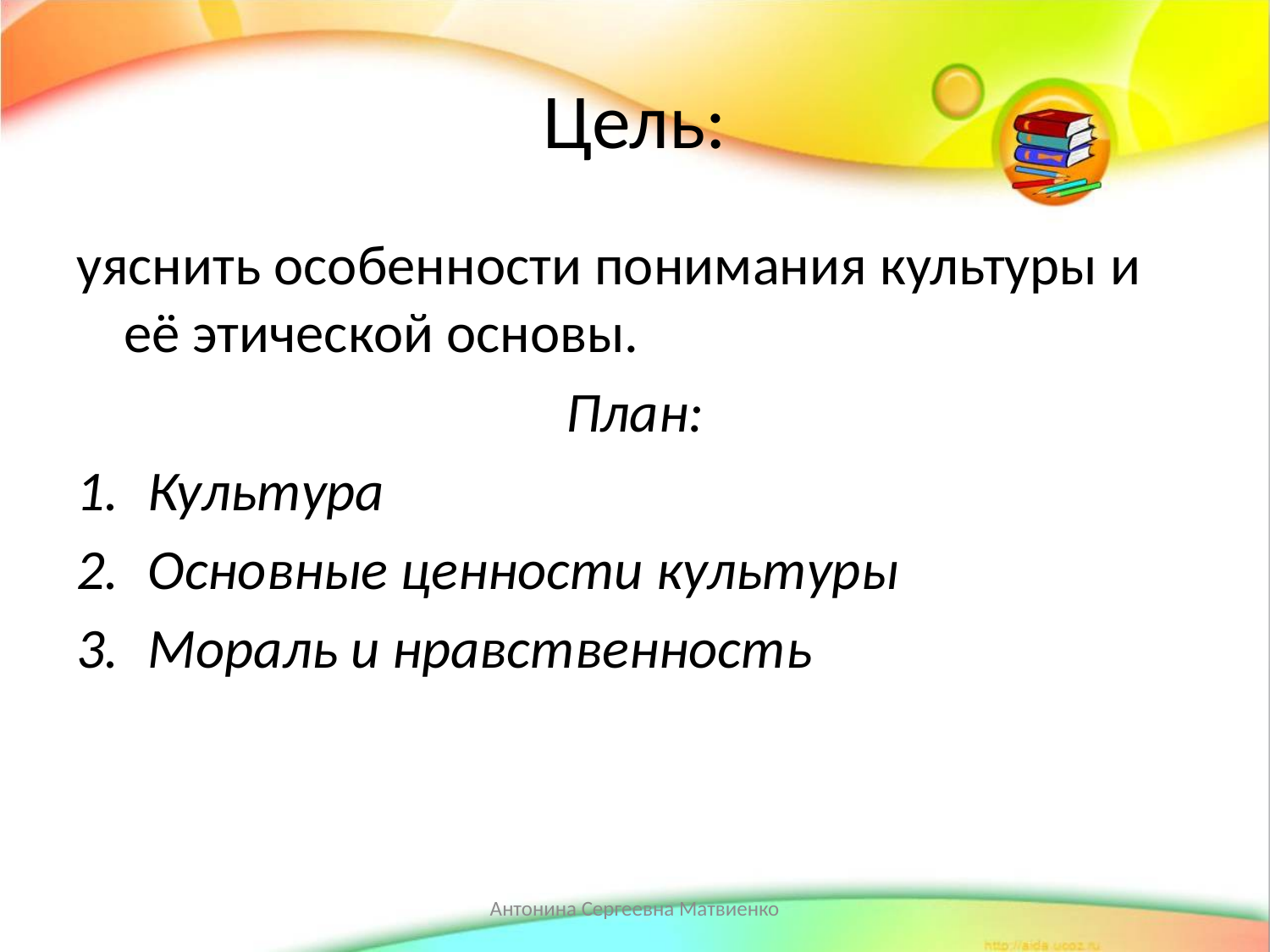

# Цель:
уяснить особенности понимания культуры и её этической основы.
План:
Культура
Основные ценности культуры
Мораль и нравственность

Антонина Сергеевна Матвиенко